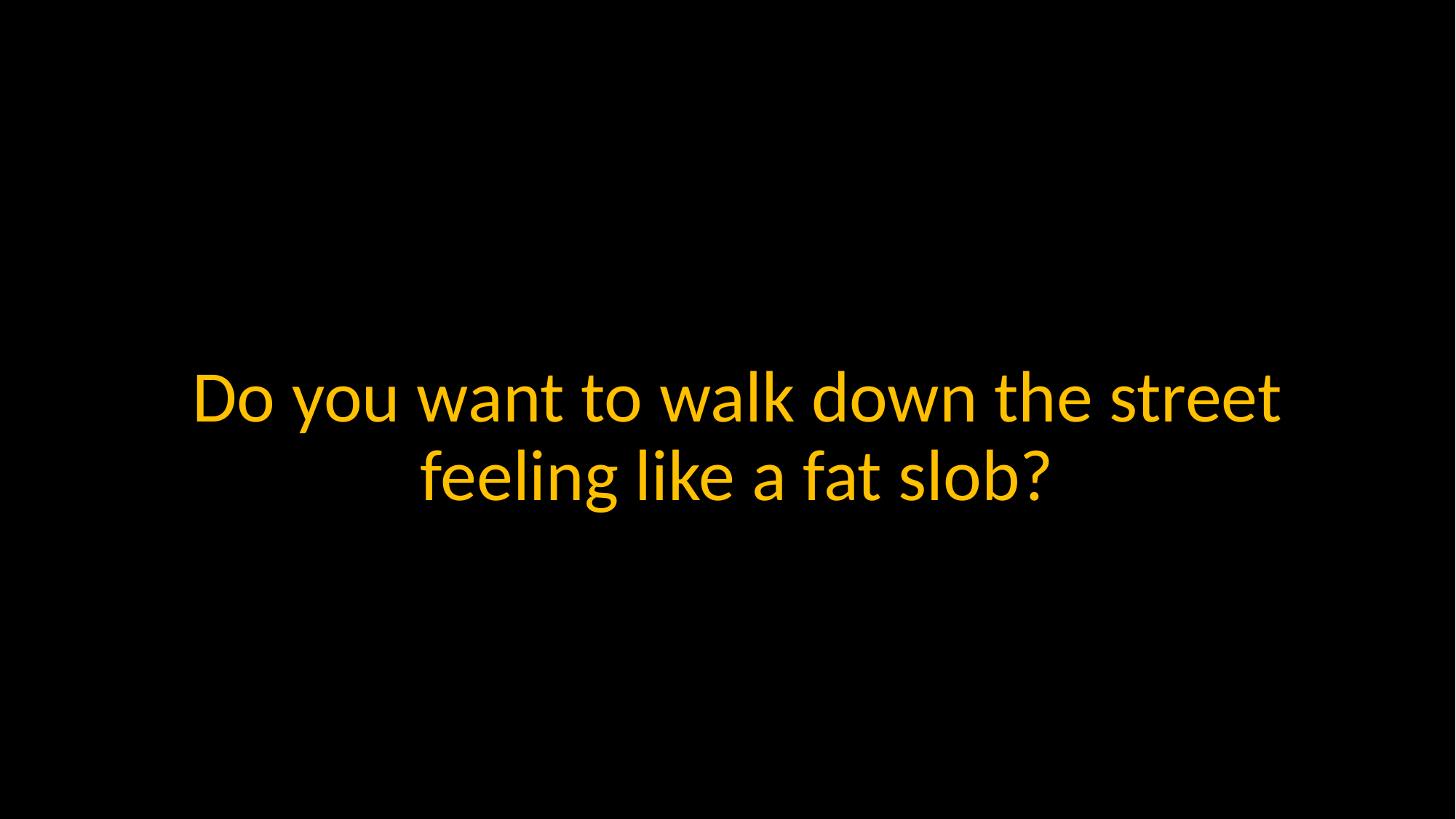

Do you want to walk down the street feeling like a fat slob?